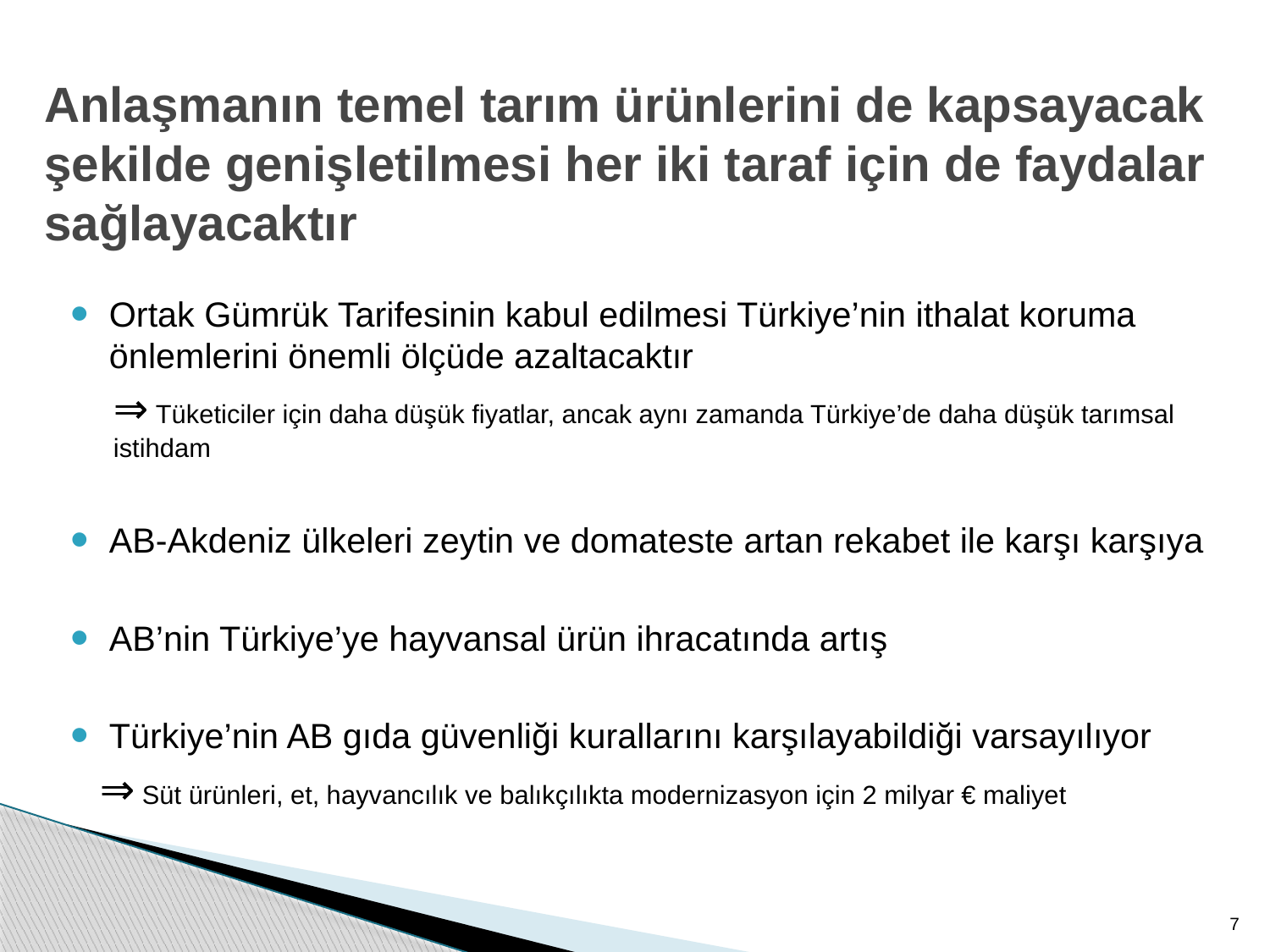

# Anlaşmanın temel tarım ürünlerini de kapsayacak şekilde genişletilmesi her iki taraf için de faydalar sağlayacaktır
Ortak Gümrük Tarifesinin kabul edilmesi Türkiye’nin ithalat koruma önlemlerini önemli ölçüde azaltacaktır
⇒ Tüketiciler için daha düşük fiyatlar, ancak aynı zamanda Türkiye’de daha düşük tarımsal istihdam

AB-Akdeniz ülkeleri zeytin ve domateste artan rekabet ile karşı karşıya

AB’nin Türkiye’ye hayvansal ürün ihracatında artış

Türkiye’nin AB gıda güvenliği kurallarını karşılayabildiği varsayılıyor
    ⇒ Süt ürünleri, et, hayvancılık ve balıkçılıkta modernizasyon için 2 milyar € maliyet

7